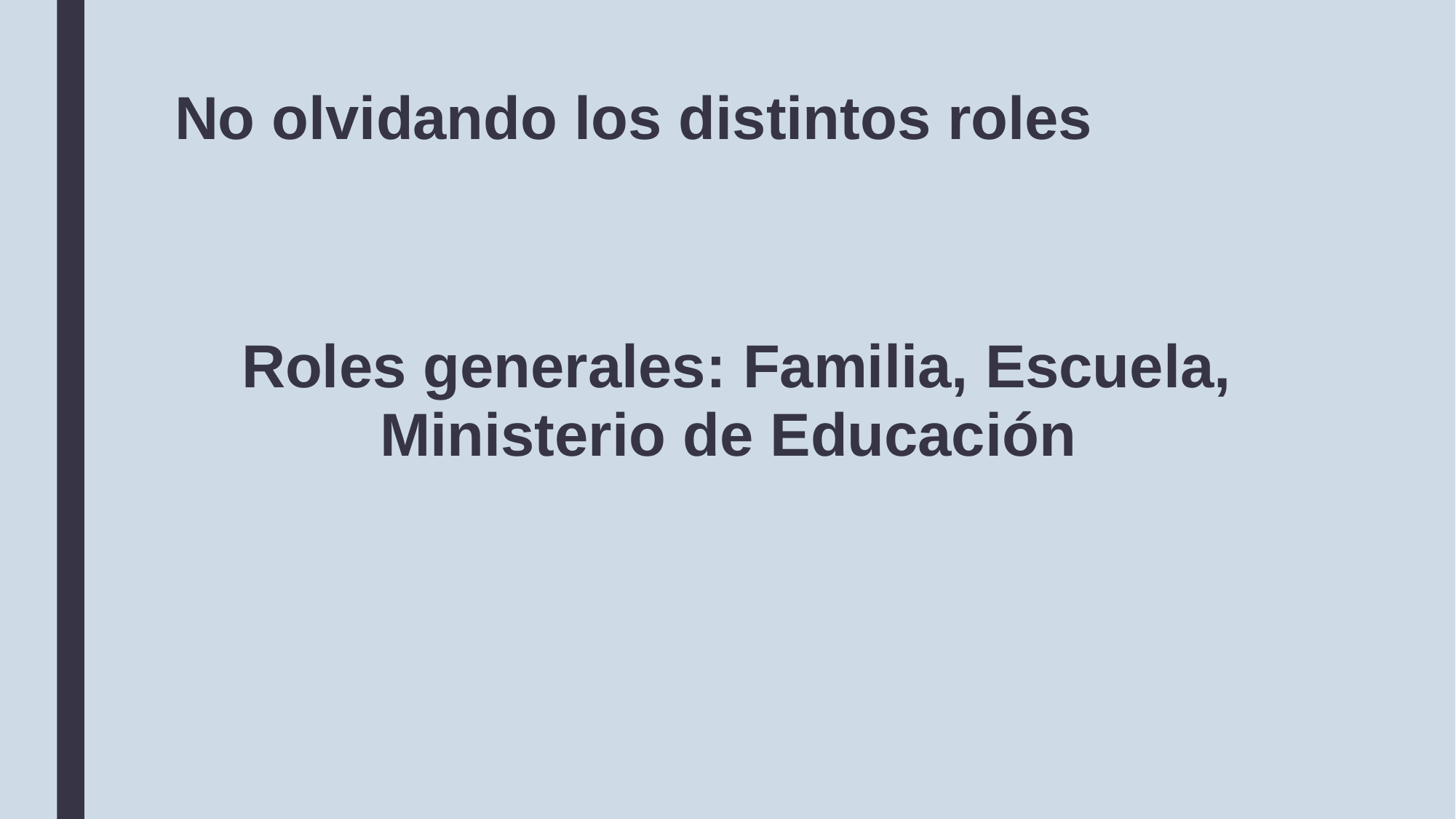

# No olvidando los distintos roles

Roles generales: Familia, Escuela, Ministerio de Educación